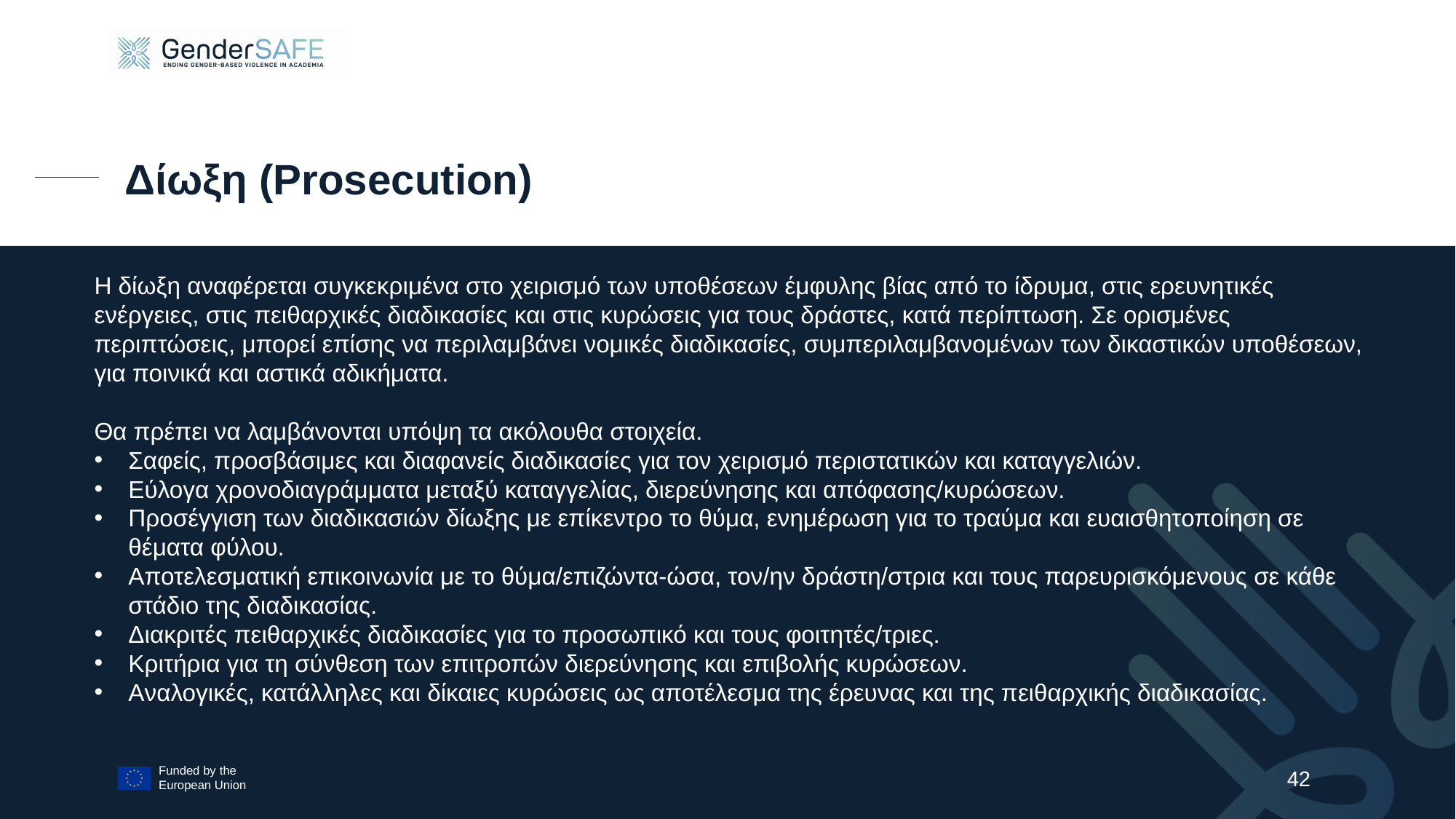

# Δίωξη (Prosecution)
Η δίωξη αναφέρεται συγκεκριμένα στο χειρισμό των υποθέσεων έμφυλης βίας από το ίδρυμα, στις ερευνητικές ενέργειες, στις πειθαρχικές διαδικασίες και στις κυρώσεις για τους δράστες, κατά περίπτωση. Σε ορισμένες περιπτώσεις, μπορεί επίσης να περιλαμβάνει νομικές διαδικασίες, συμπεριλαμβανομένων των δικαστικών υποθέσεων, για ποινικά και αστικά αδικήματα.

Θα πρέπει να λαμβάνονται υπόψη τα ακόλουθα στοιχεία.
Σαφείς, προσβάσιμες και διαφανείς διαδικασίες για τον χειρισμό περιστατικών και καταγγελιών.
Εύλογα χρονοδιαγράμματα μεταξύ καταγγελίας, διερεύνησης και απόφασης/κυρώσεων.
Προσέγγιση των διαδικασιών δίωξης με επίκεντρο το θύμα, ενημέρωση για το τραύμα και ευαισθητοποίηση σε θέματα φύλου.
Αποτελεσματική επικοινωνία με το θύμα/επιζώντα-ώσα, τον/ην δράστη/στρια και τους παρευρισκόμενους σε κάθε στάδιο της διαδικασίας.
Διακριτές πειθαρχικές διαδικασίες για το προσωπικό και τους φοιτητές/τριες.
Κριτήρια για τη σύνθεση των επιτροπών διερεύνησης και επιβολής κυρώσεων.
Aναλογικές, κατάλληλες και δίκαιες κυρώσεις ως αποτέλεσμα της έρευνας και της πειθαρχικής διαδικασίας.